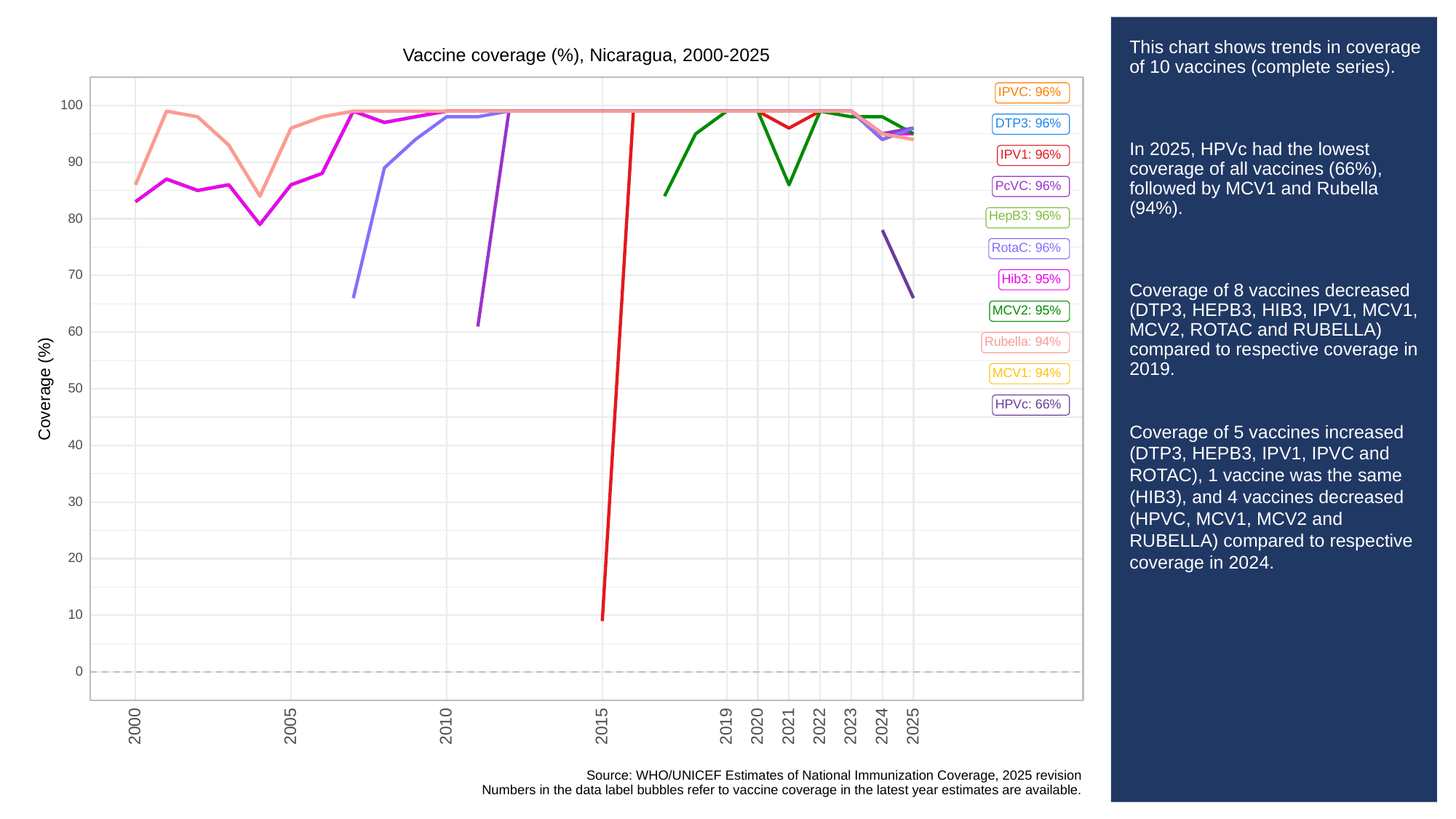

# This chart shows trends in coverage of 10 vaccines (complete series).

In 2025, HPVc had the lowest coverage of all vaccines (66%), followed by MCV1 and Rubella (94%).

Coverage of 8 vaccines decreased (DTP3, HEPB3, HIB3, IPV1, MCV1, MCV2, ROTAC and RUBELLA) compared to respective coverage in 2019.

Coverage of 5 vaccines increased (DTP3, HEPB3, IPV1, IPVC and ROTAC), 1 vaccine was the same (HIB3), and 4 vaccines decreased (HPVC, MCV1, MCV2 and RUBELLA) compared to respective coverage in 2024.

Vaccine coverage (%), Nicaragua, 2000-2025

IPVC: 96%

100

DTP3: 96%

IPV1: 96%
90

PcVC: 96%

HepB3: 96%
80

RotaC: 96%

70
Hib3: 95%

MCV2: 95%
60

Rubella: 94%

MCV1: 94%
Coverage (%)
50

HPVc: 66%

40

30

20

10

0

2023
2000
2005
2010
2015
2019
2020
2021
2022
2024
2025
Source: WHO/UNICEF Estimates of National Immunization Coverage, 2025 revision
Numbers in the data label bubbles refer to vaccine coverage in the latest year estimates are available.